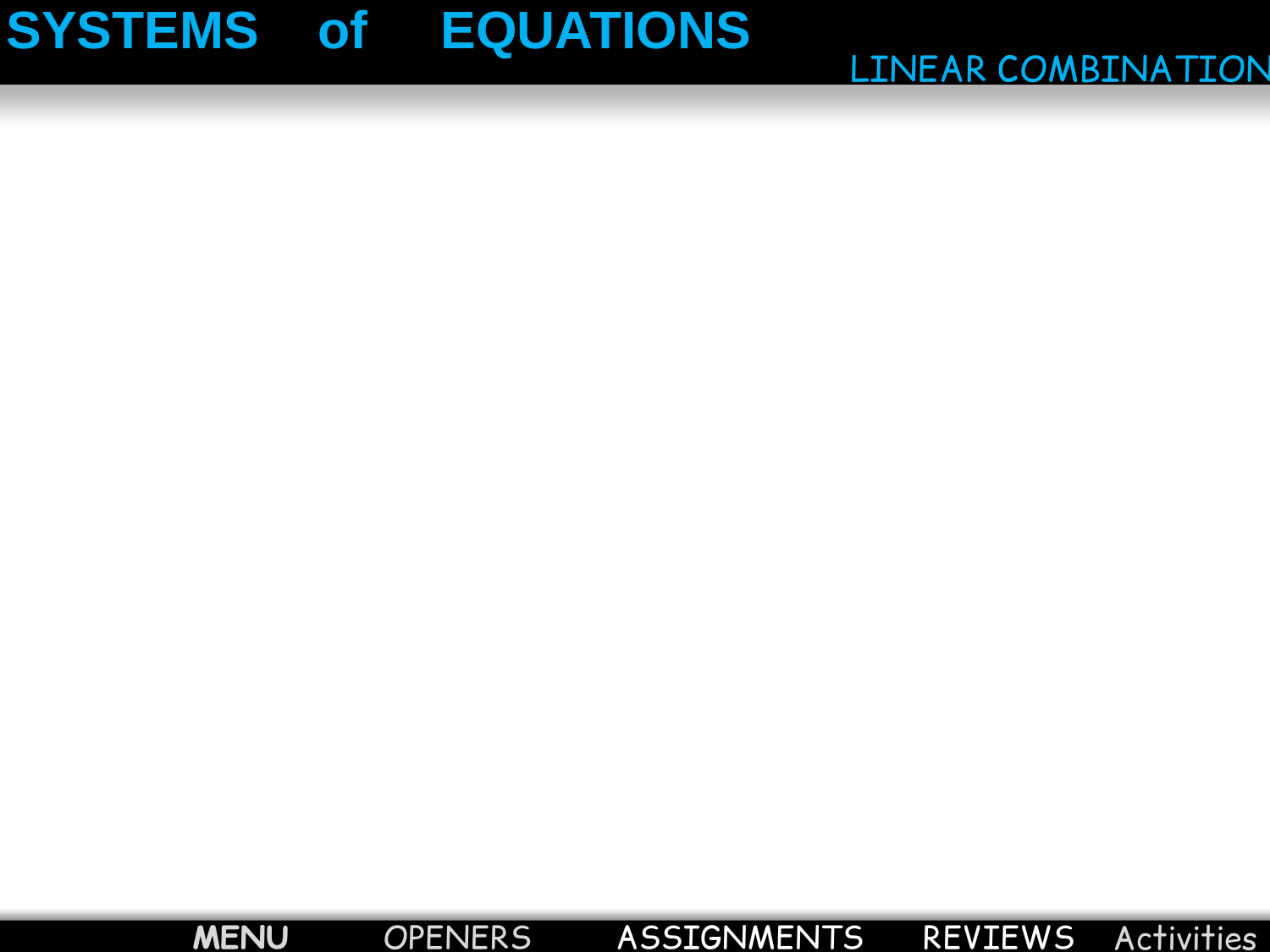

SYSTEMS    of     EQUATIONS
LINEAR COMBINATION
MENU
OPENERS
ASSIGNMENTS
REVIEWS
Activities